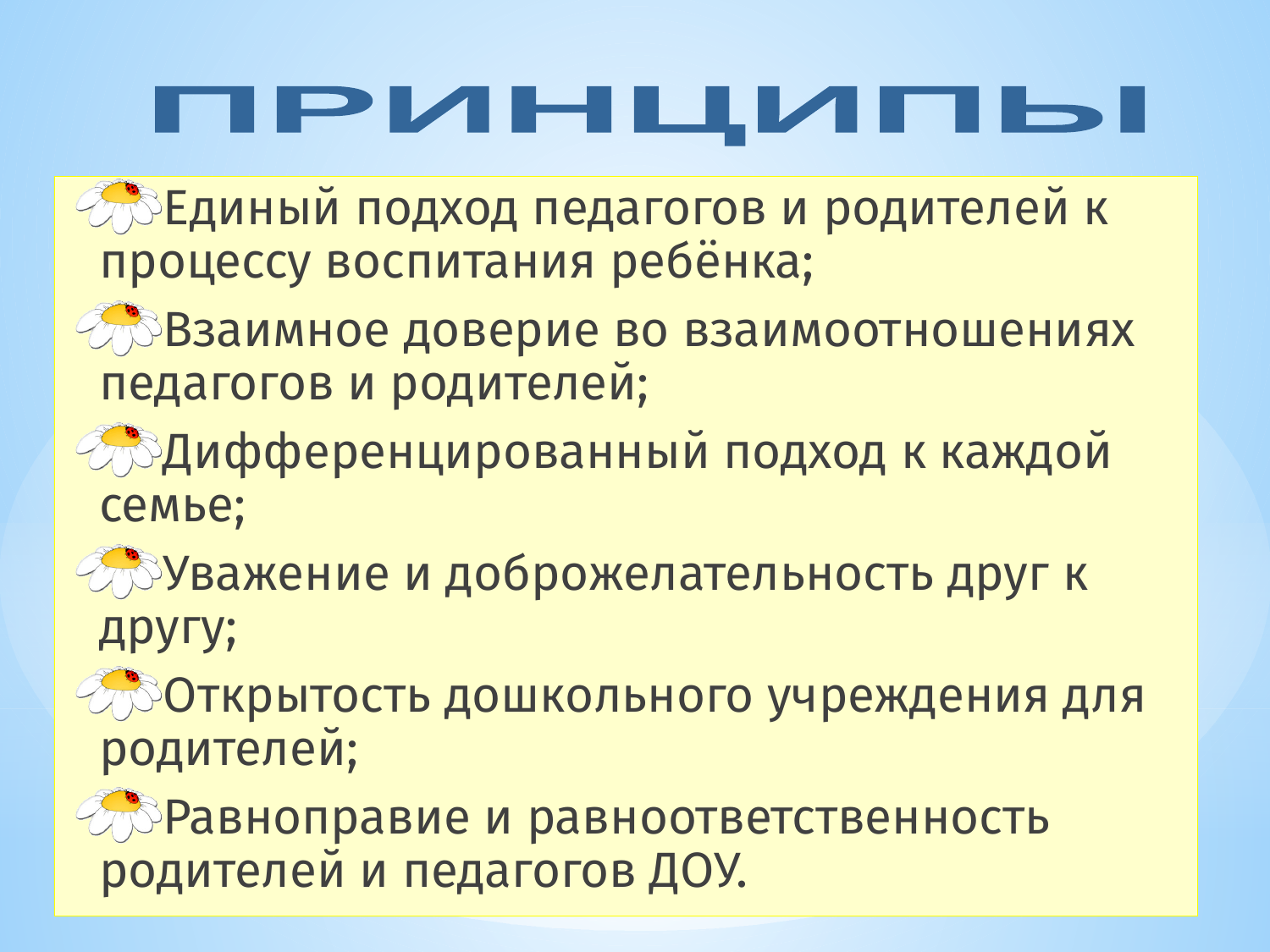

ПРИНЦИПЫ
Единый подход педагогов и родителей к процессу воспитания ребёнка;
Взаимное доверие во взаимоотношениях педагогов и родителей;
Дифференцированный подход к каждой семье;
Уважение и доброжелательность друг к другу;
Открытость дошкольного учреждения для родителей;
Равноправие и равноответственность родителей и педагогов ДОУ.